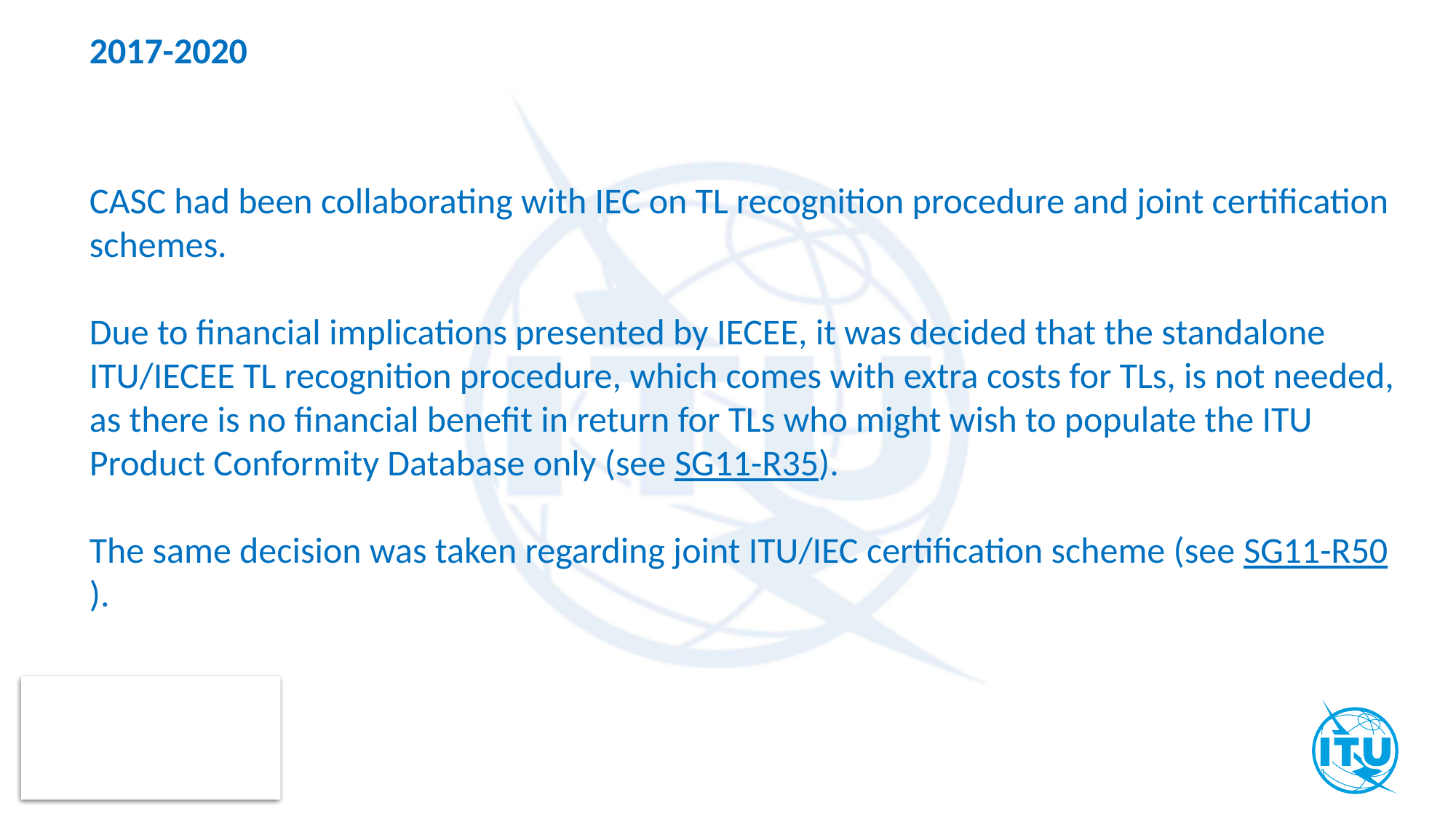

2017-2020
CASC had been collaborating with IEC on TL recognition procedure and joint certification schemes.

Due to financial implications presented by IECEE, it was decided that the standalone ITU/IECEE TL recognition procedure, which comes with extra costs for TLs, is not needed, as there is no financial benefit in return for TLs who might wish to populate the ITU Product Conformity Database only (see SG11-R35).

The same decision was taken regarding joint ITU/IEC certification scheme (see SG11-R50).